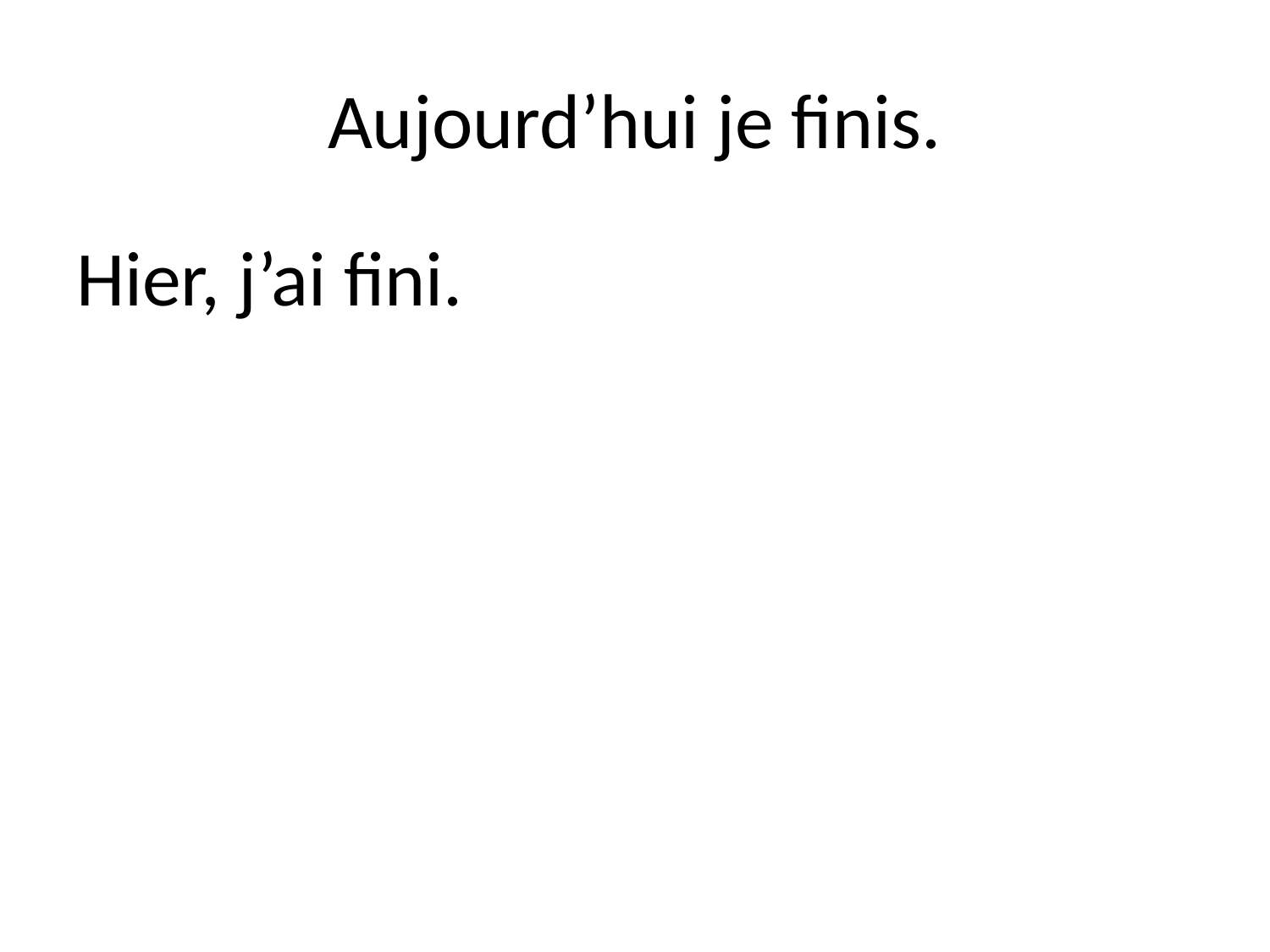

# Aujourd’hui je finis.
Hier, j’ai fini.